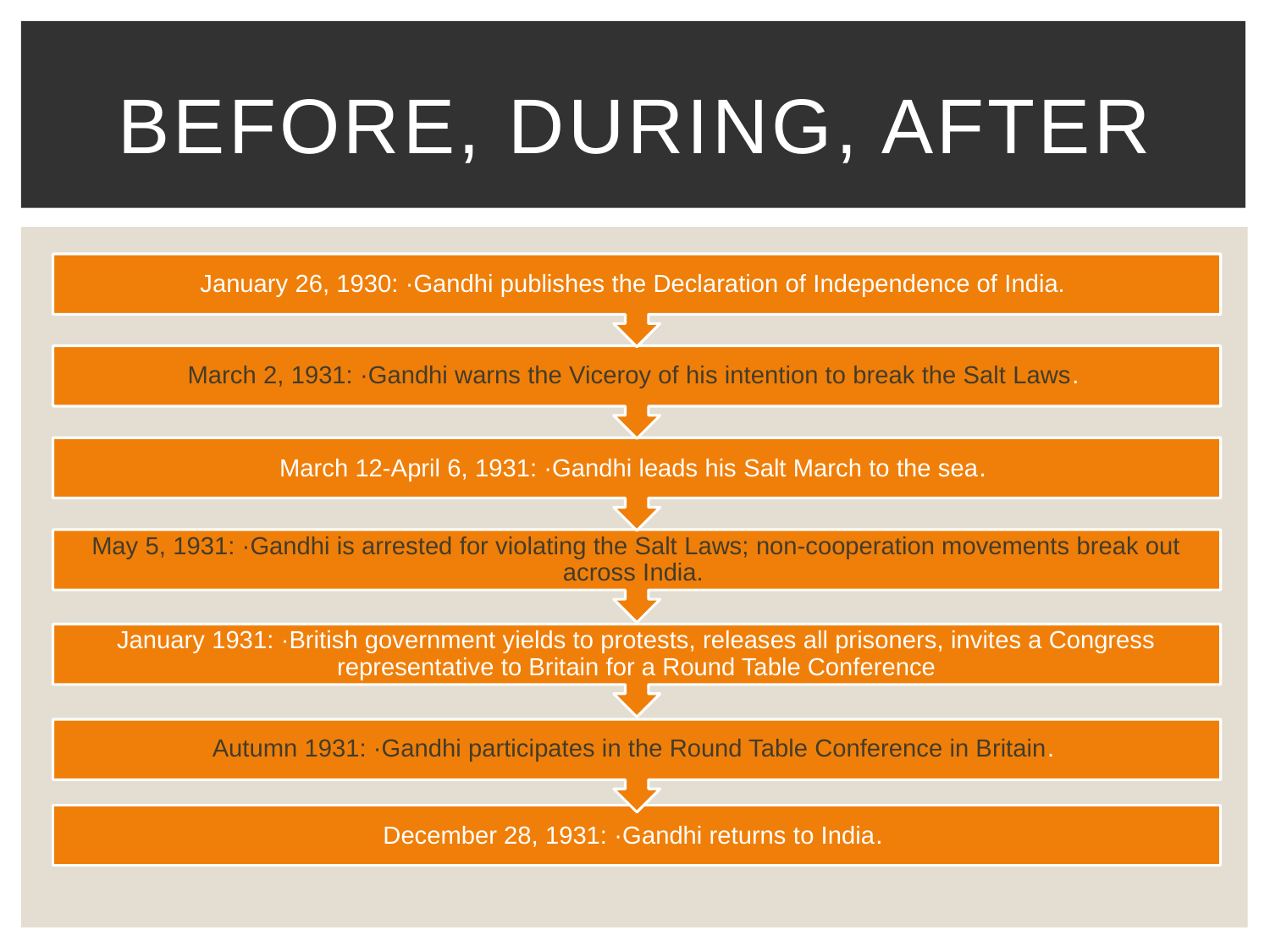

# Before, during, After
December 28, 1931: ·Gandhi returns to India.
Autumn 1931: ·Gandhi participates in the Round Table Conference in Britain.
January 1931: ·British government yields to protests, releases all prisoners, invites a Congress representative to Britain for a Round Table Conference
May 5, 1931: ·Gandhi is arrested for violating the Salt Laws; non-cooperation movements break out across India.
March 12-April 6, 1931: ·Gandhi leads his Salt March to the sea.
March 2, 1931: ·Gandhi warns the Viceroy of his intention to break the Salt Laws.
January 26, 1930: ·Gandhi publishes the Declaration of Independence of India.